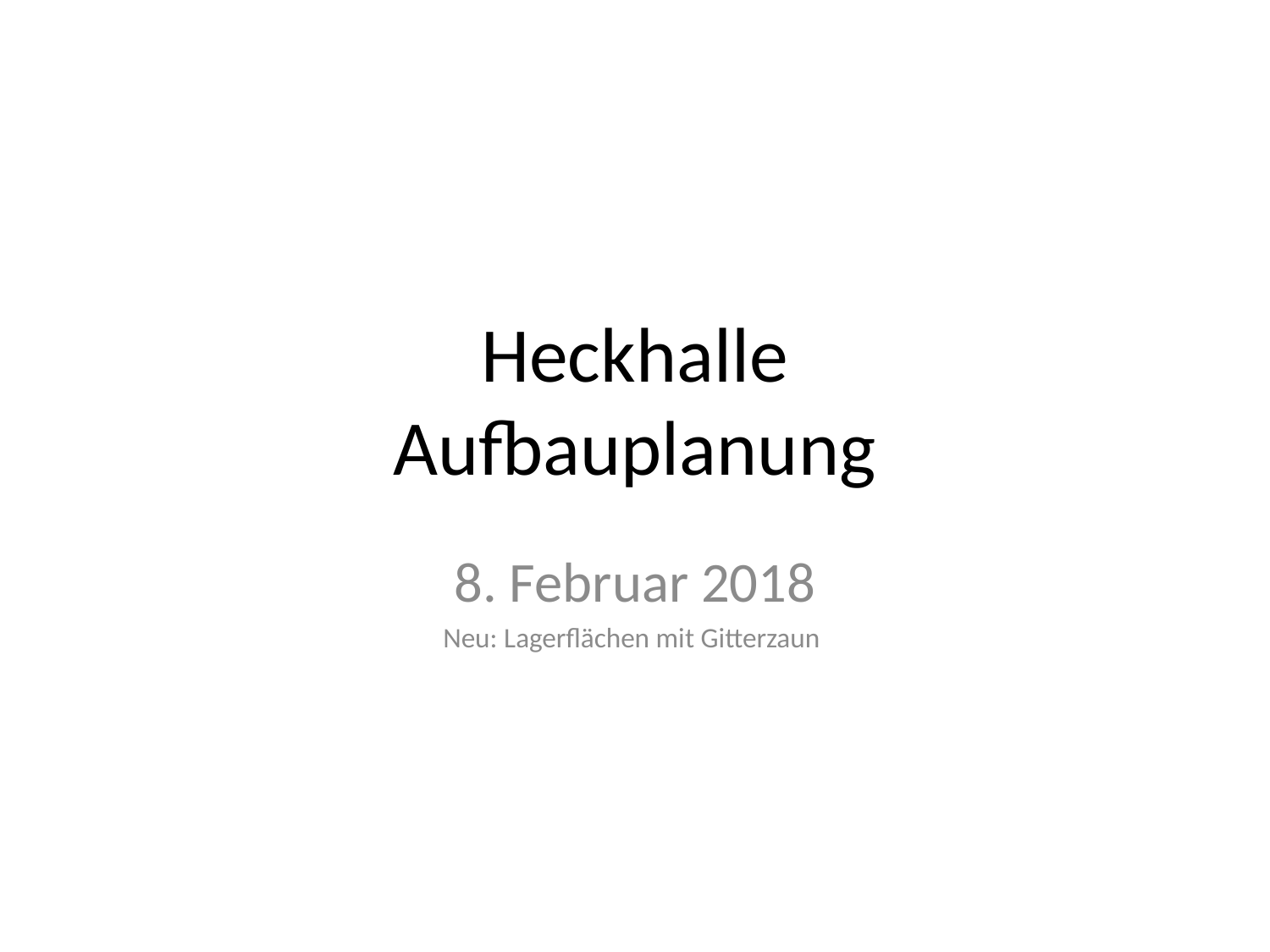

# Heckhalle Aufbauplanung
8. Februar 2018
Neu: Lagerflächen mit Gitterzaun